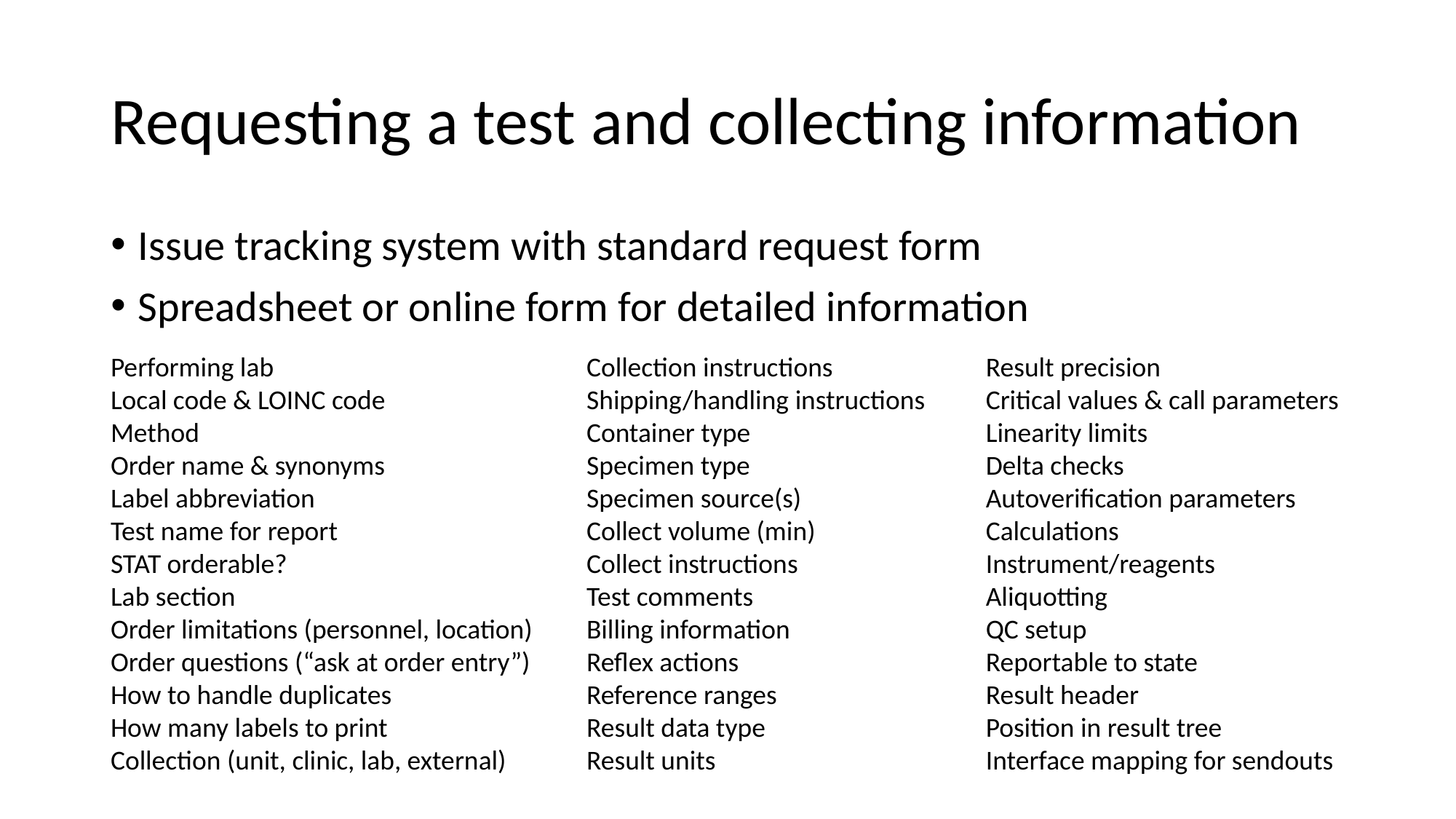

# Requesting a test and collecting information
Issue tracking system with standard request form
Spreadsheet or online form for detailed information
Result precision
Critical values & call parameters
Linearity limits
Delta checks
Autoverification parameters
Calculations
Instrument/reagents
Aliquotting
QC setup
Reportable to state
Result header
Position in result tree
Interface mapping for sendouts
Performing lab
Local code & LOINC code
Method
Order name & synonyms
Label abbreviation
Test name for report
STAT orderable?
Lab section
Order limitations (personnel, location)
Order questions (“ask at order entry”)
How to handle duplicates
How many labels to print
Collection (unit, clinic, lab, external)
Collection instructions
Shipping/handling instructions
Container type
Specimen type
Specimen source(s)
Collect volume (min)
Collect instructions
Test comments
Billing information
Reflex actions
Reference ranges
Result data type
Result units